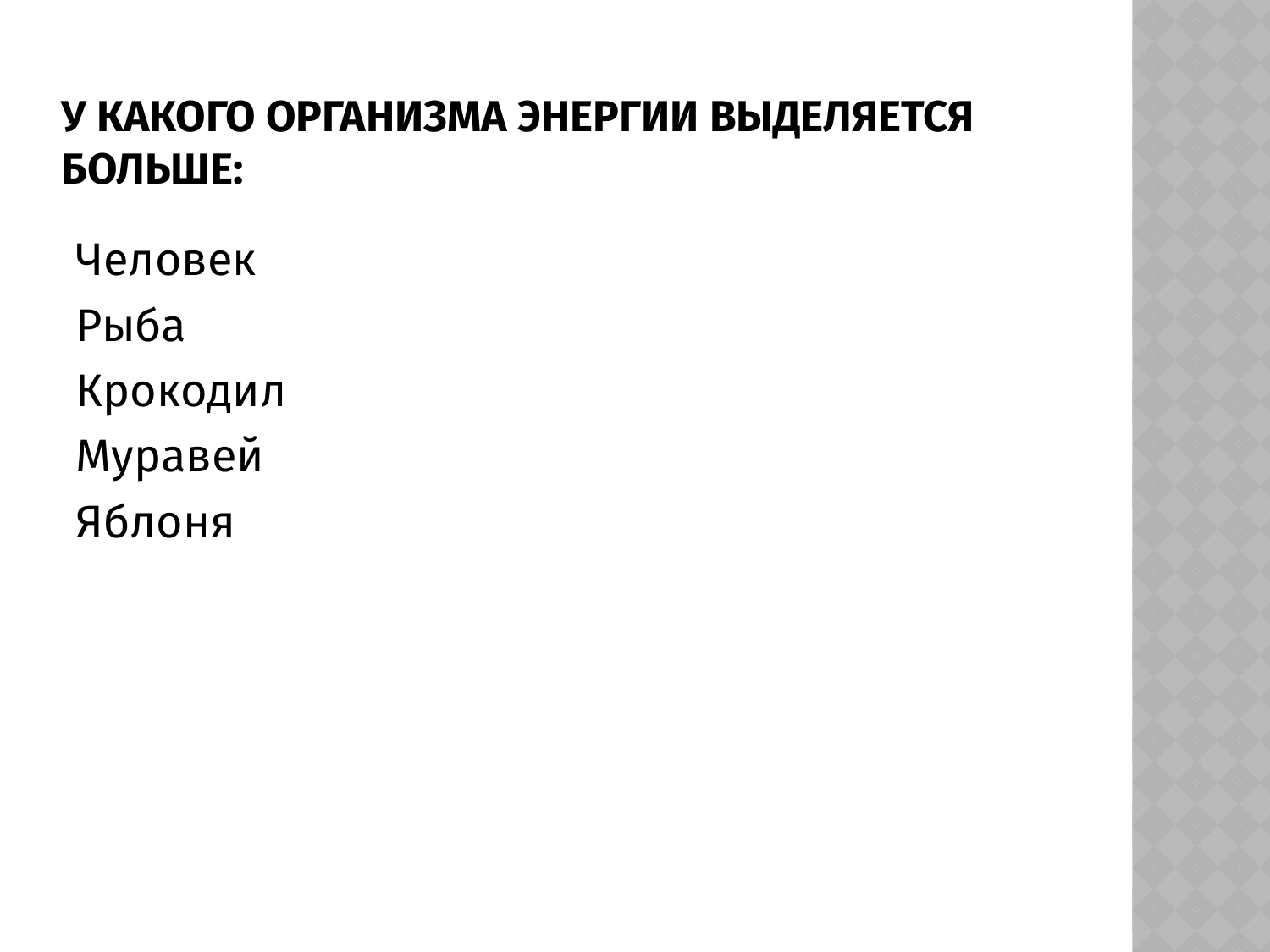

# У какого организма энергии выделяется больше:
Человек
Рыба
Крокодил
Муравей
Яблоня